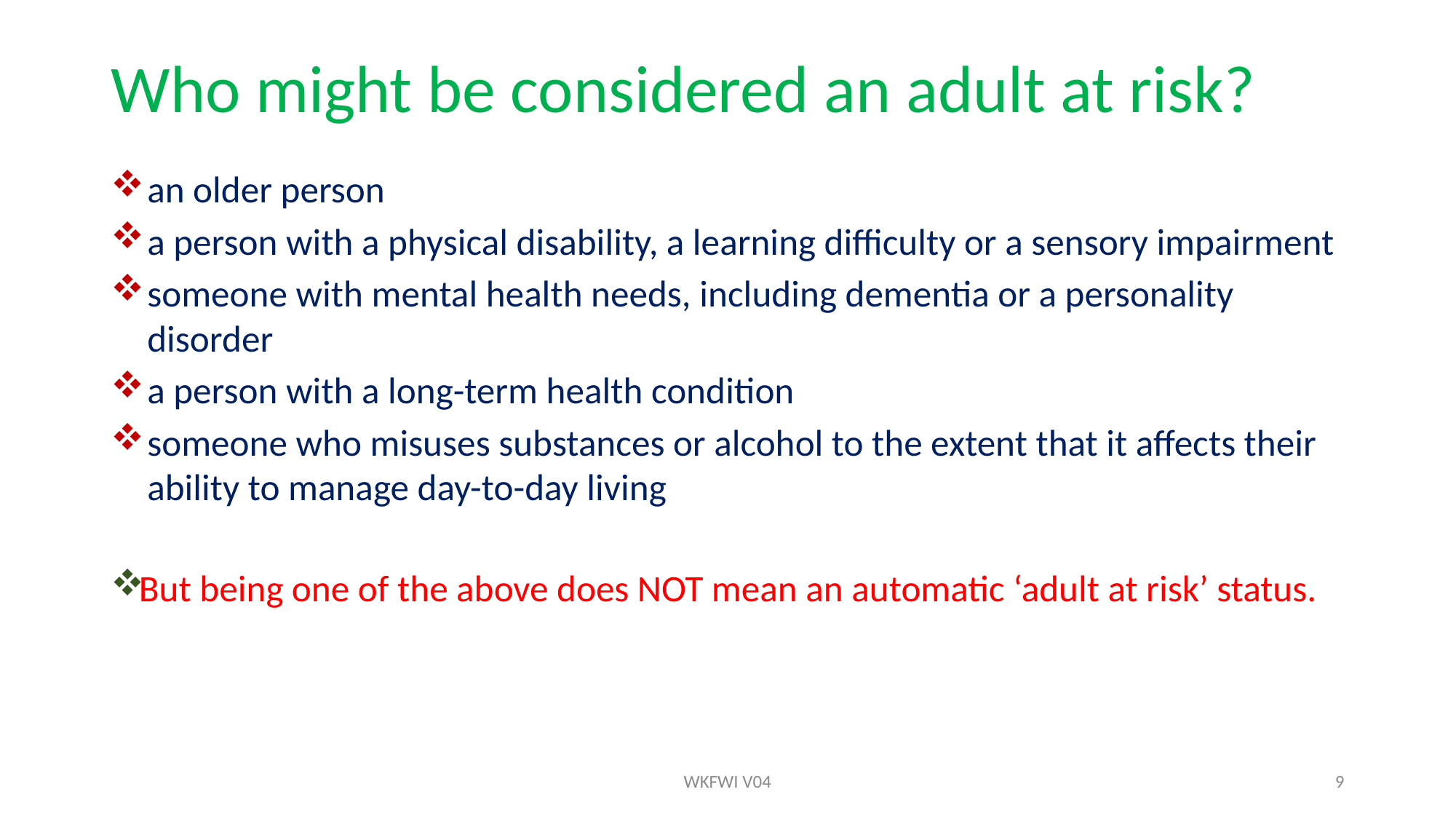

# Who might be considered an adult at risk?
an older person
a person with a physical disability, a learning difficulty or a sensory impairment
someone with mental health needs, including dementia or a personality disorder
a person with a long-term health condition
someone who misuses substances or alcohol to the extent that it affects their ability to manage day-to-day living

But being one of the above does NOT mean an automatic ‘adult at risk’ status.
WKFWI V04
9